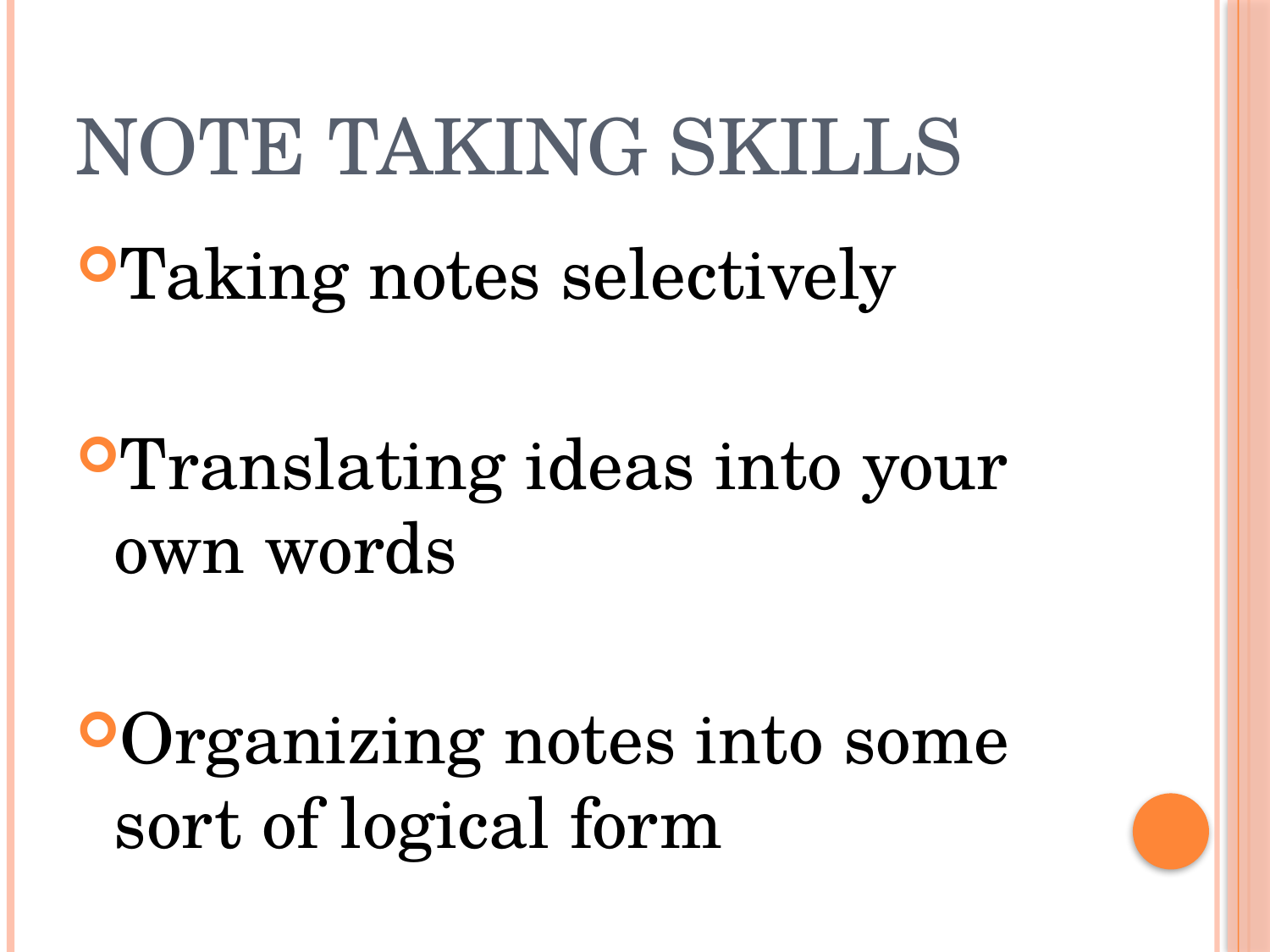

# Note taking skills
Taking notes selectively

Translating ideas into your own words

Organizing notes into some sort of logical form